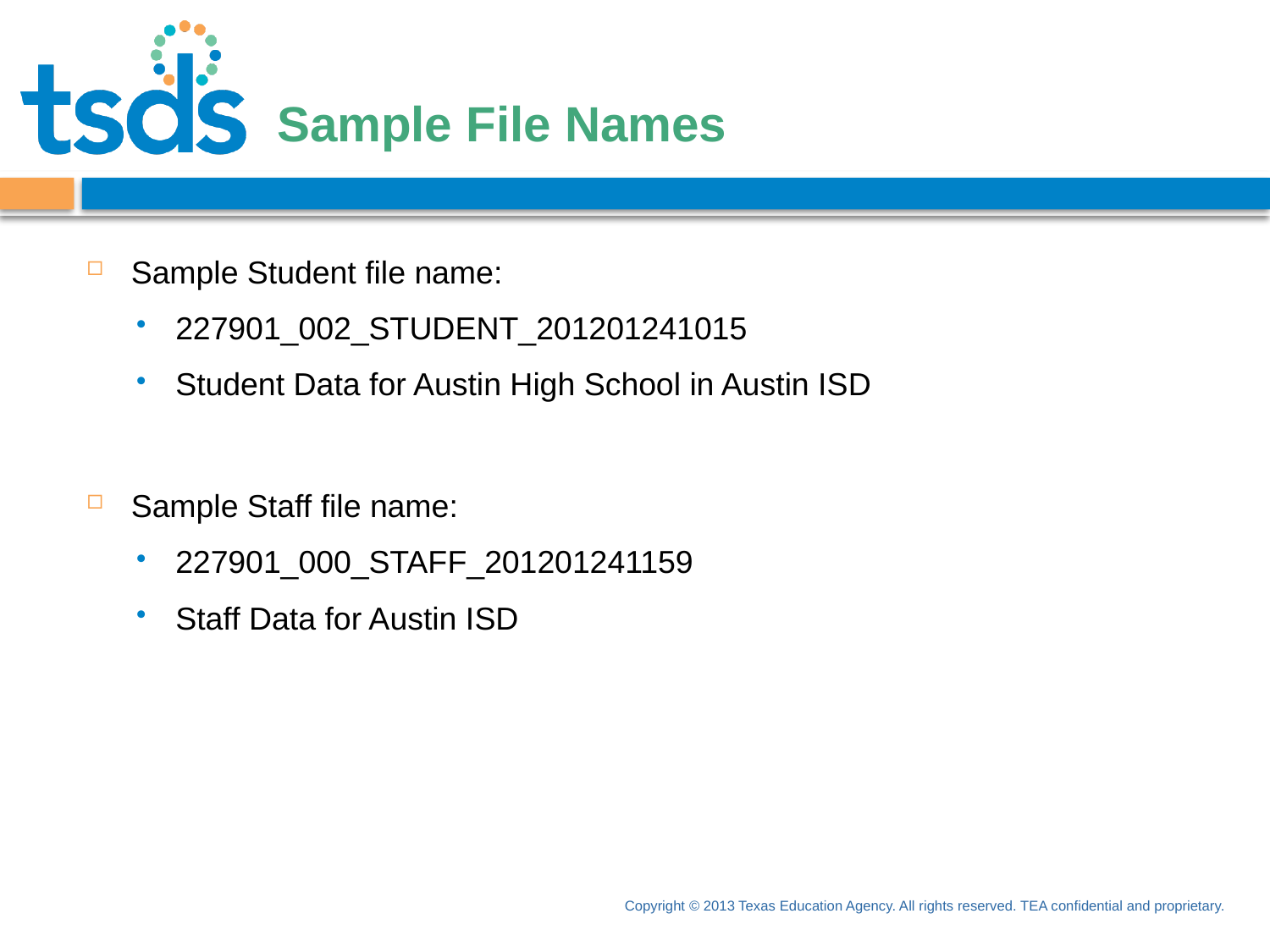

# Sample File Names
Sample Student file name:
227901_002_STUDENT_201201241015
Student Data for Austin High School in Austin ISD

Sample Staff file name:
227901_000_STAFF_201201241159
Staff Data for Austin ISD